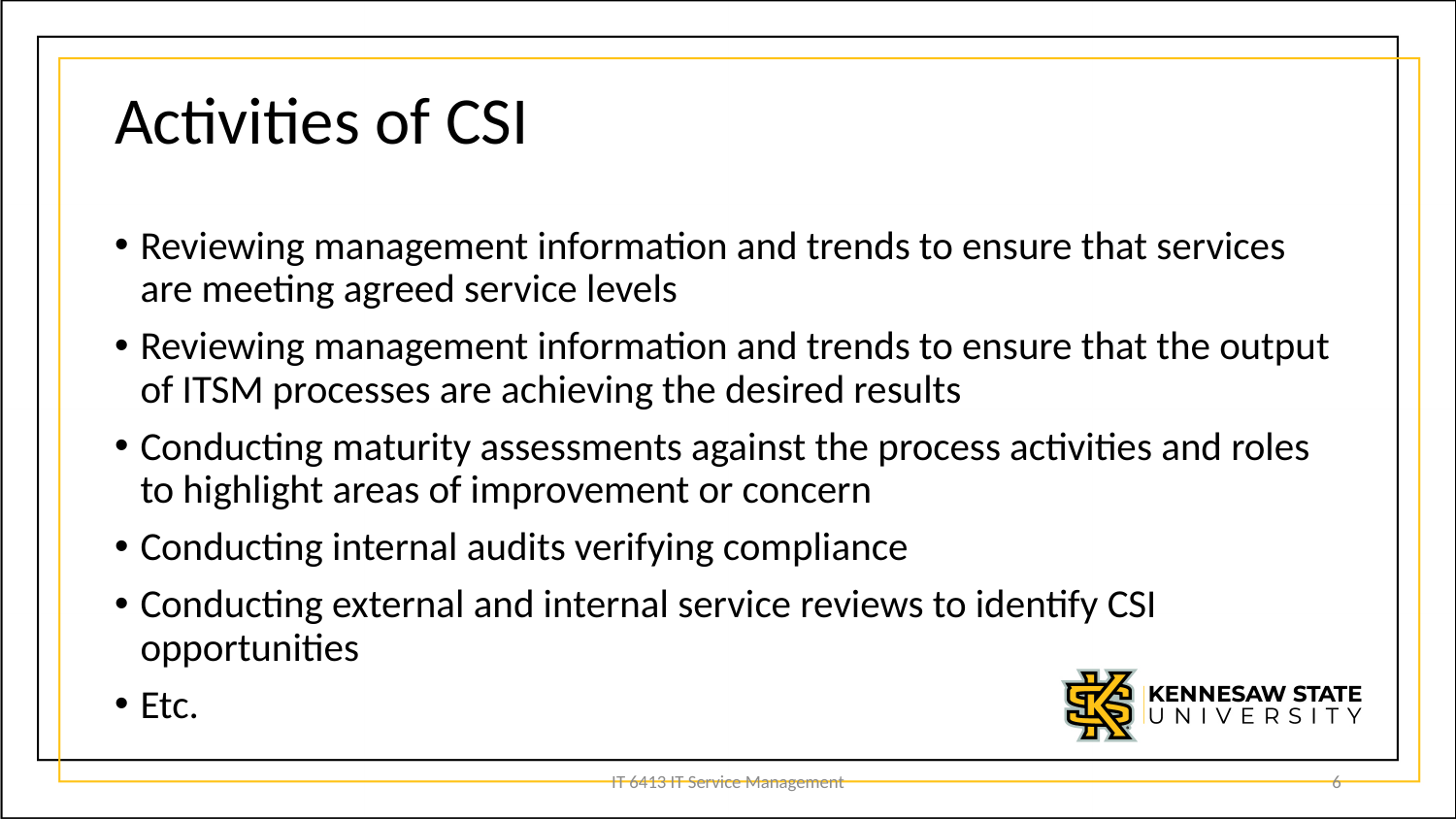

# Activities of CSI
Reviewing management information and trends to ensure that services are meeting agreed service levels
Reviewing management information and trends to ensure that the output of ITSM processes are achieving the desired results
Conducting maturity assessments against the process activities and roles to highlight areas of improvement or concern
Conducting internal audits verifying compliance
Conducting external and internal service reviews to identify CSI opportunities
Etc.
IT 6413 IT Service Management
6